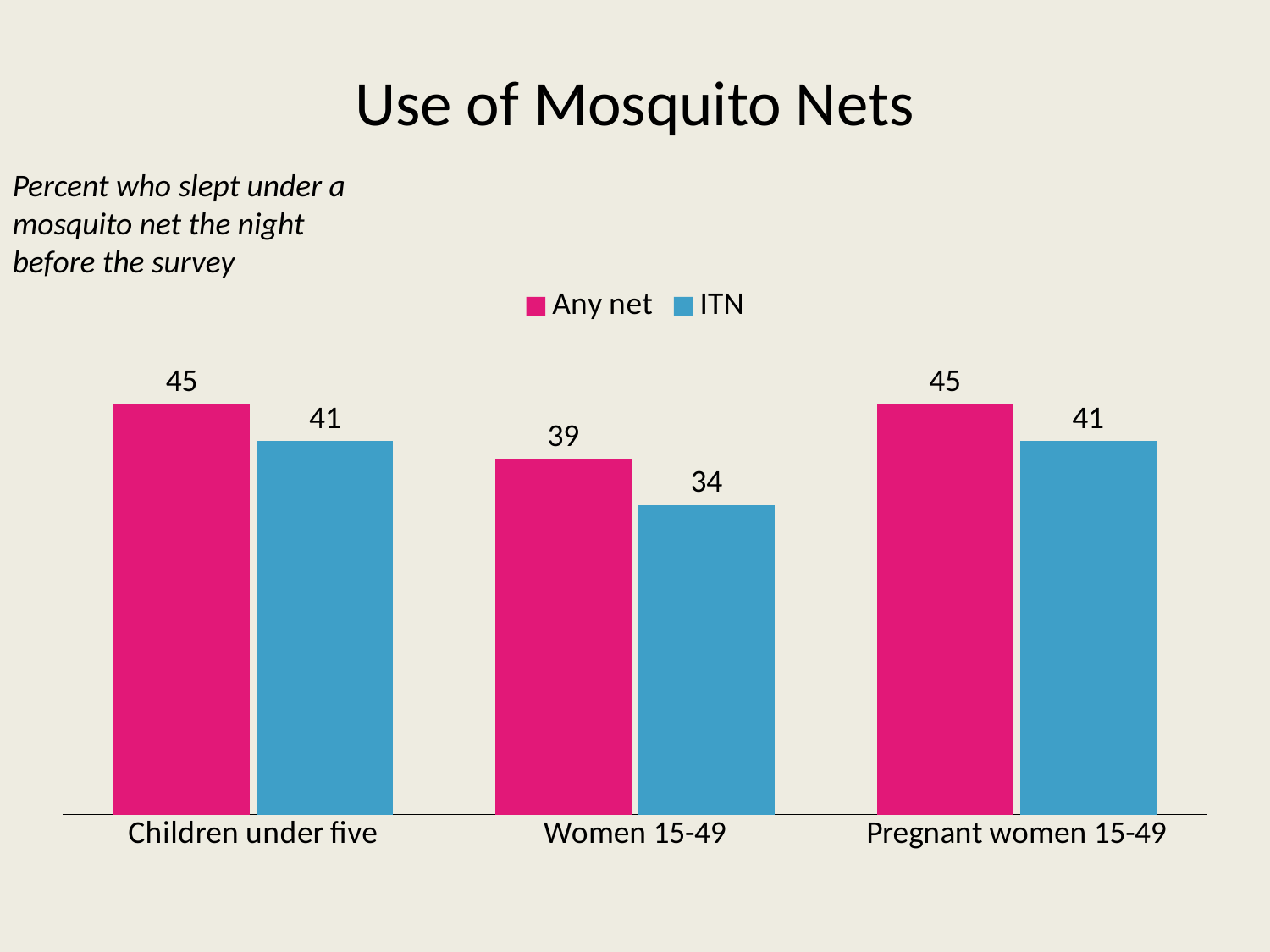

# Use of Mosquito Nets
Percent who slept under a mosquito net the night before the survey

### Chart

| Category | Any net | ITN |
|---|---|---|
| Children under five | 45.0 | 41.0 |
| Women 15-49 | 39.0 | 34.0 |
| Pregnant women 15-49 | 45.0 | 41.0 |